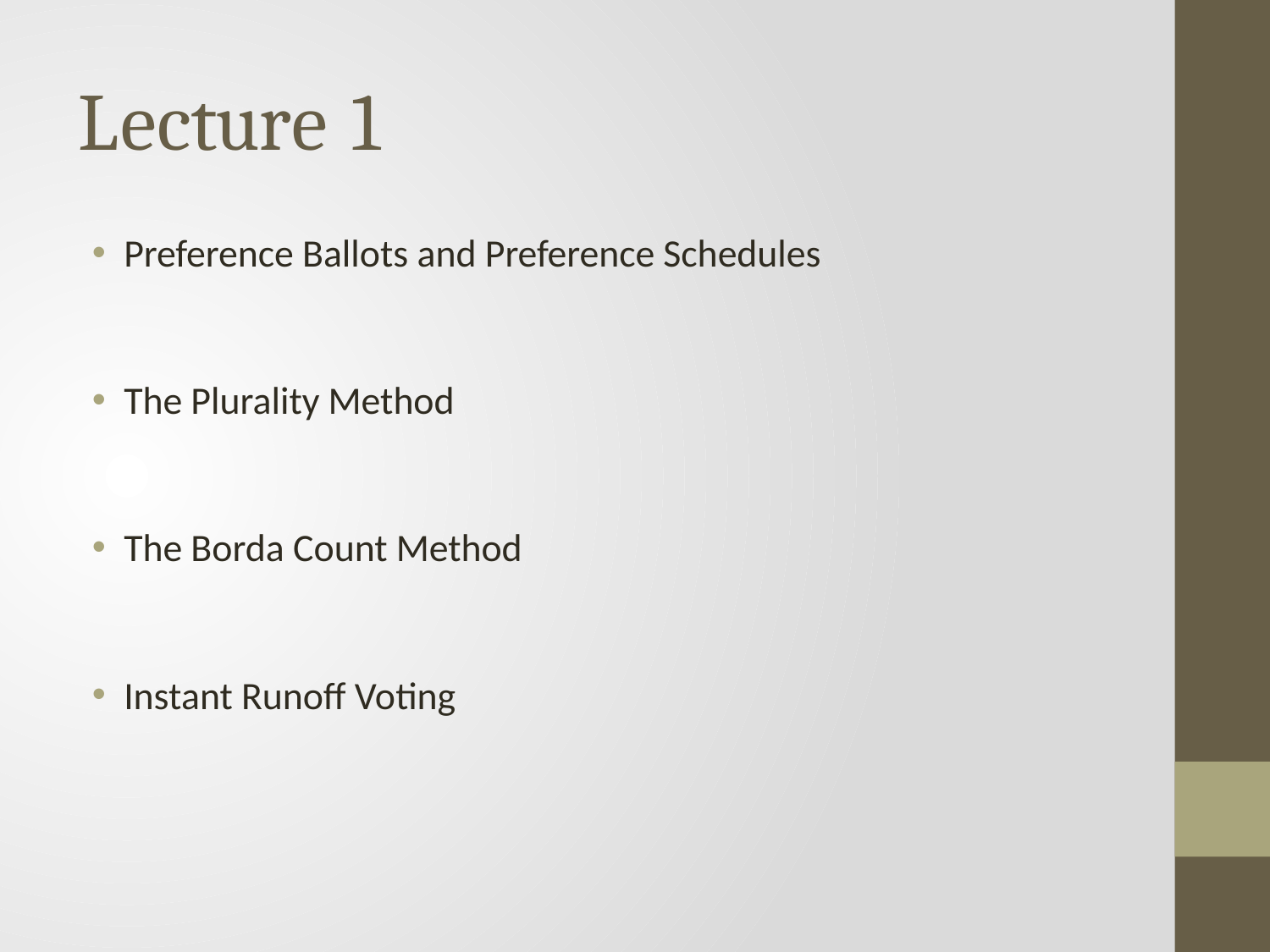

# Lecture 1
Preference Ballots and Preference Schedules
The Plurality Method
The Borda Count Method
Instant Runoff Voting